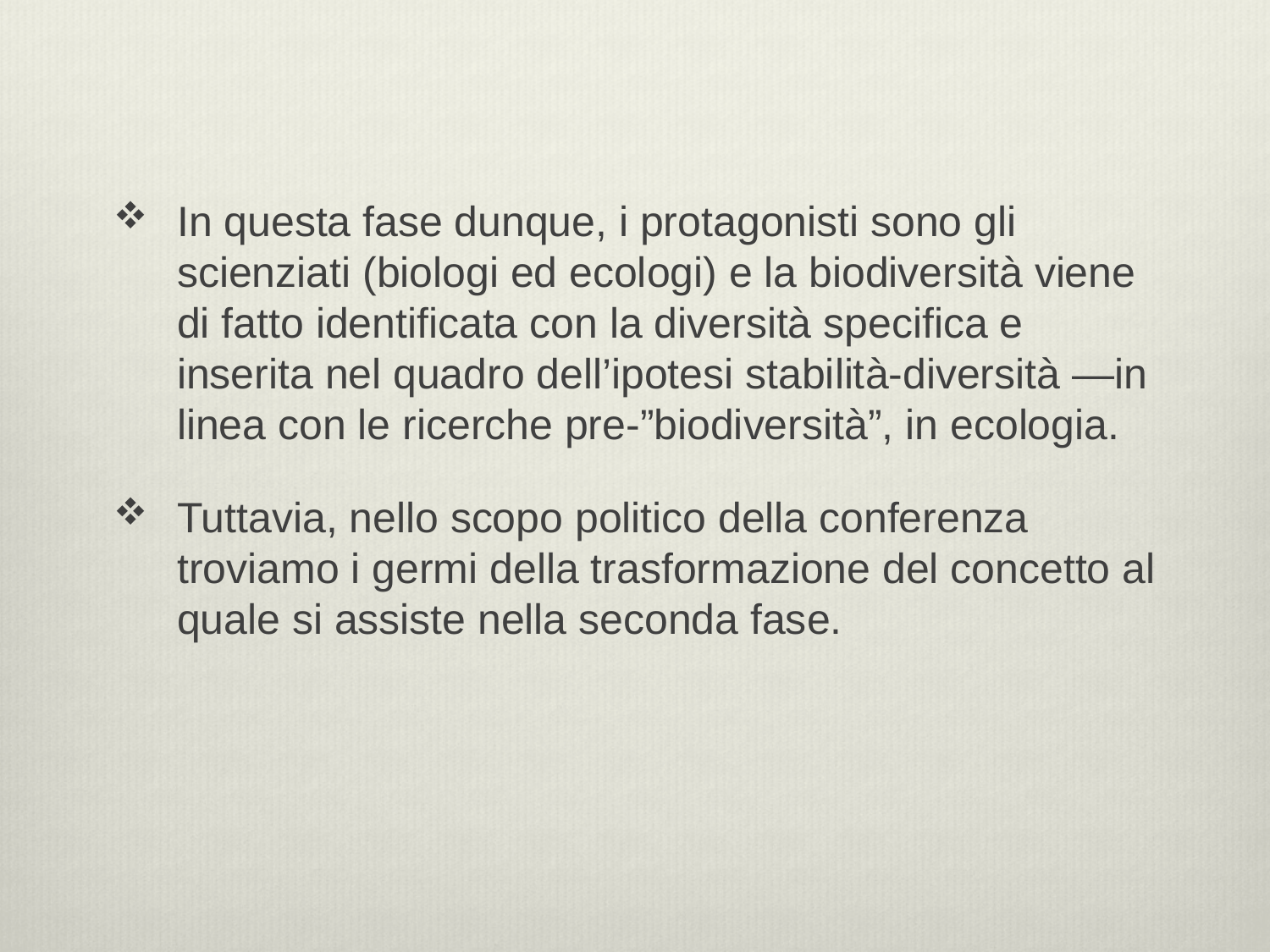

In questa fase dunque, i protagonisti sono gli scienziati (biologi ed ecologi) e la biodiversità viene di fatto identificata con la diversità specifica e inserita nel quadro dell’ipotesi stabilità-diversità —in linea con le ricerche pre-”biodiversità”, in ecologia.
Tuttavia, nello scopo politico della conferenza troviamo i germi della trasformazione del concetto al quale si assiste nella seconda fase.